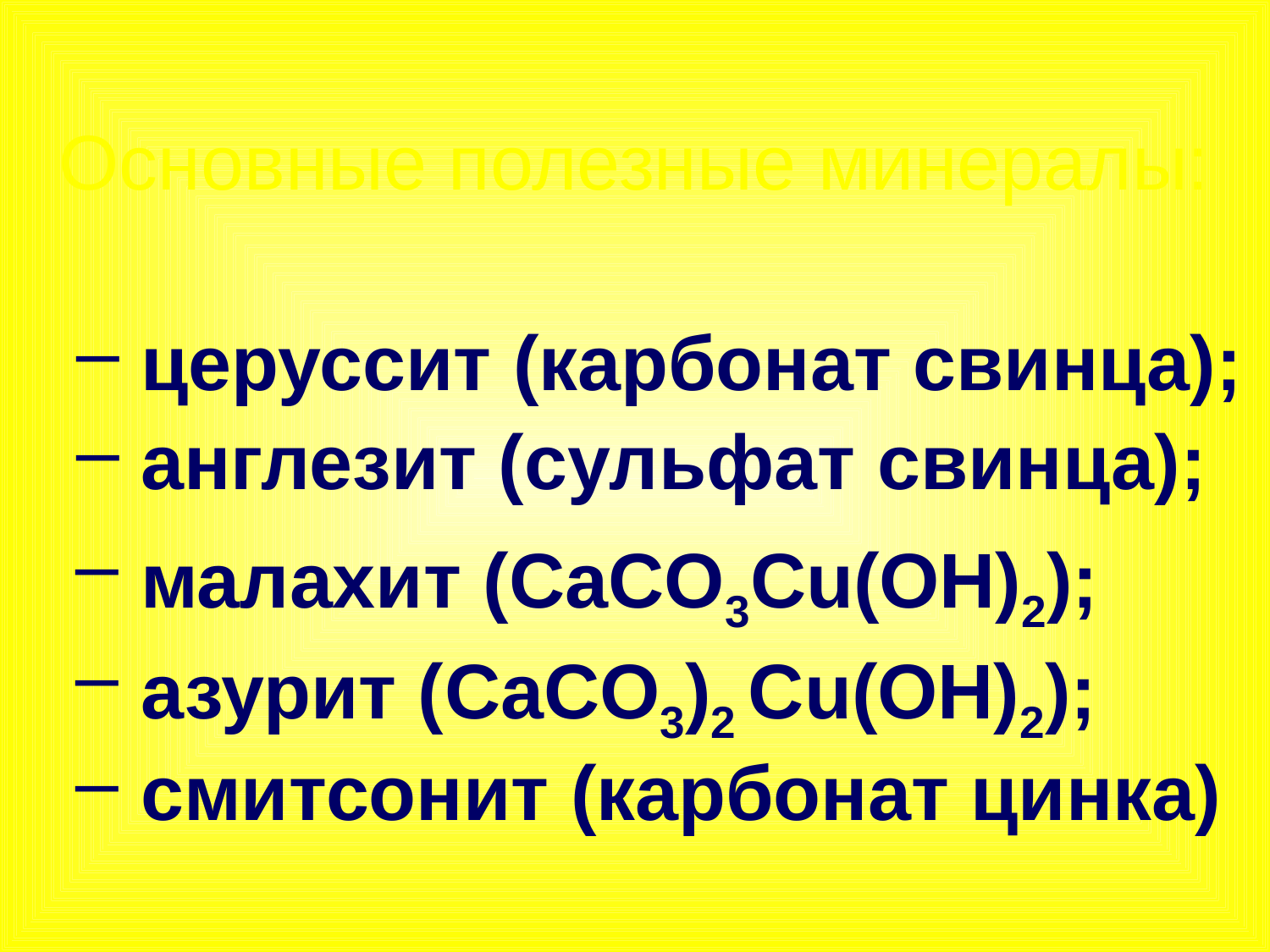

Основные полезные минералы:
 церуссит (карбонат свинца);
 англезит (сульфат свинца);
 малахит (CaCO3Cu(OH)2);
 азурит (CaCO3)2 Cu(OH)2);
 смитсонит (карбонат цинка)